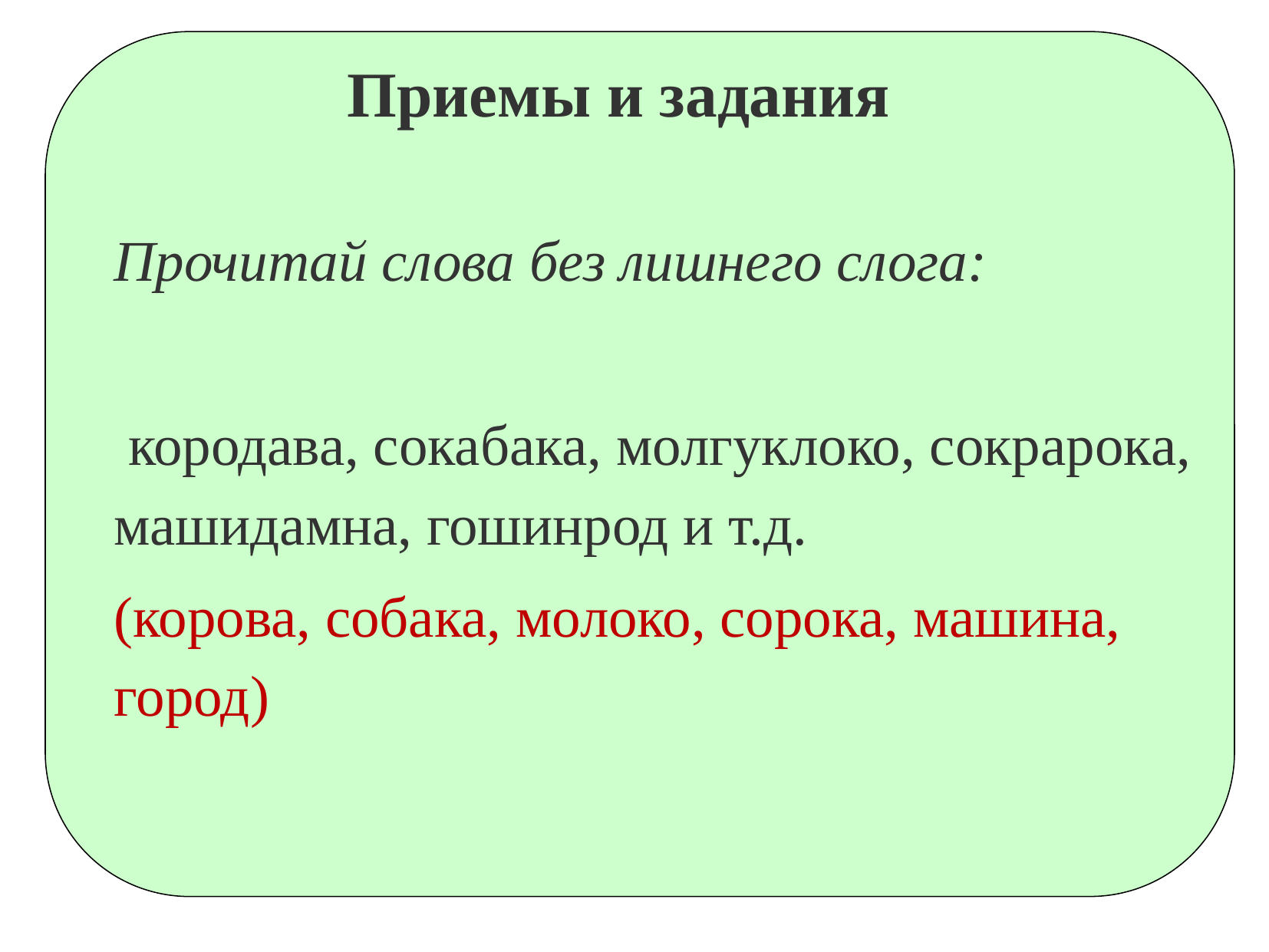

Приемы и задания

Прочитай слова без лишнего слога:

 кородава, сокабака, молгуклоко, сокрарока, машидамна, гошинрод и т.д.
(корова, собака, молоко, сорока, машина, город)